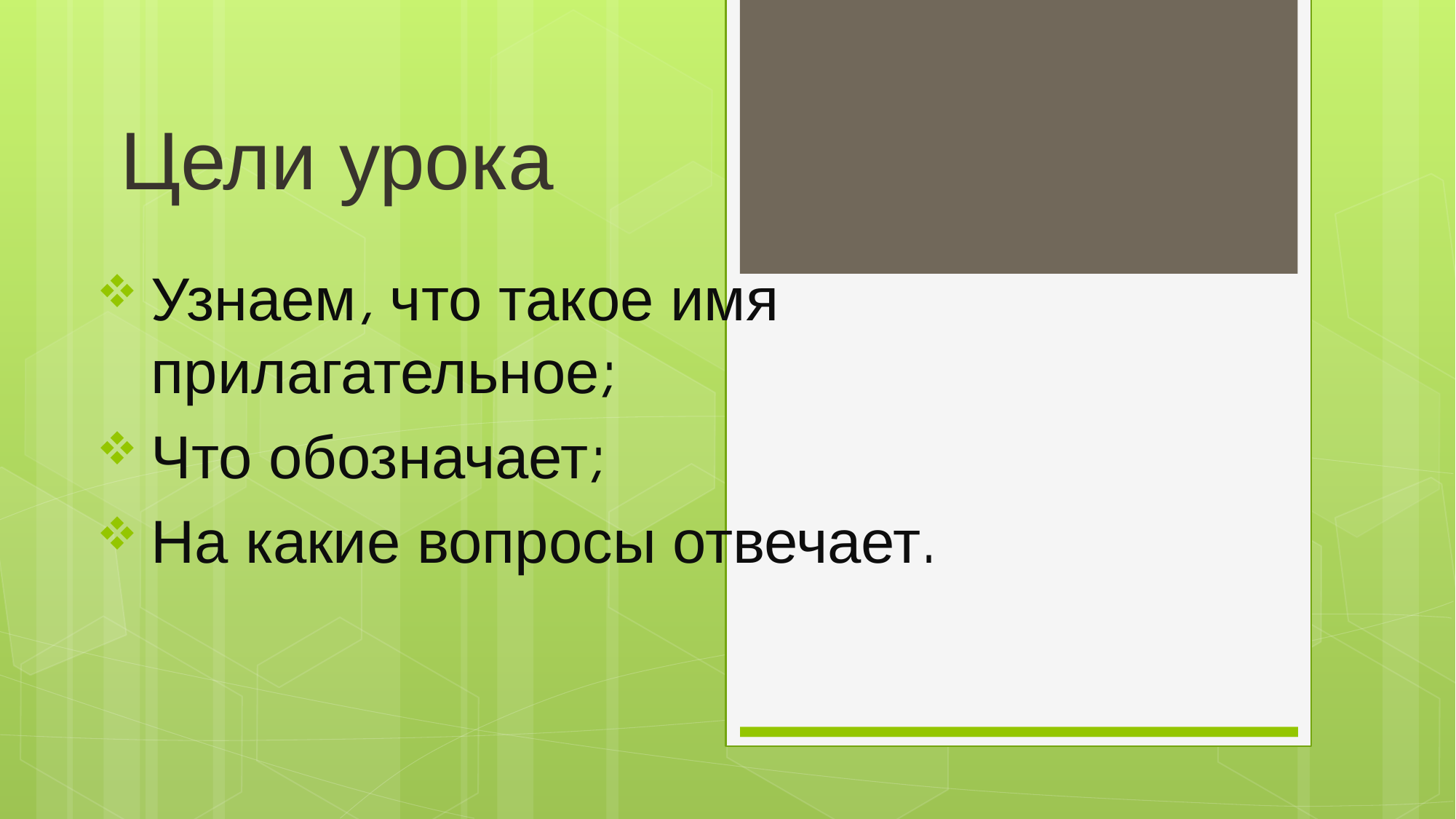

# Цели урока
Узнаем, что такое имя прилагательное;
Что обозначает;
На какие вопросы отвечает.